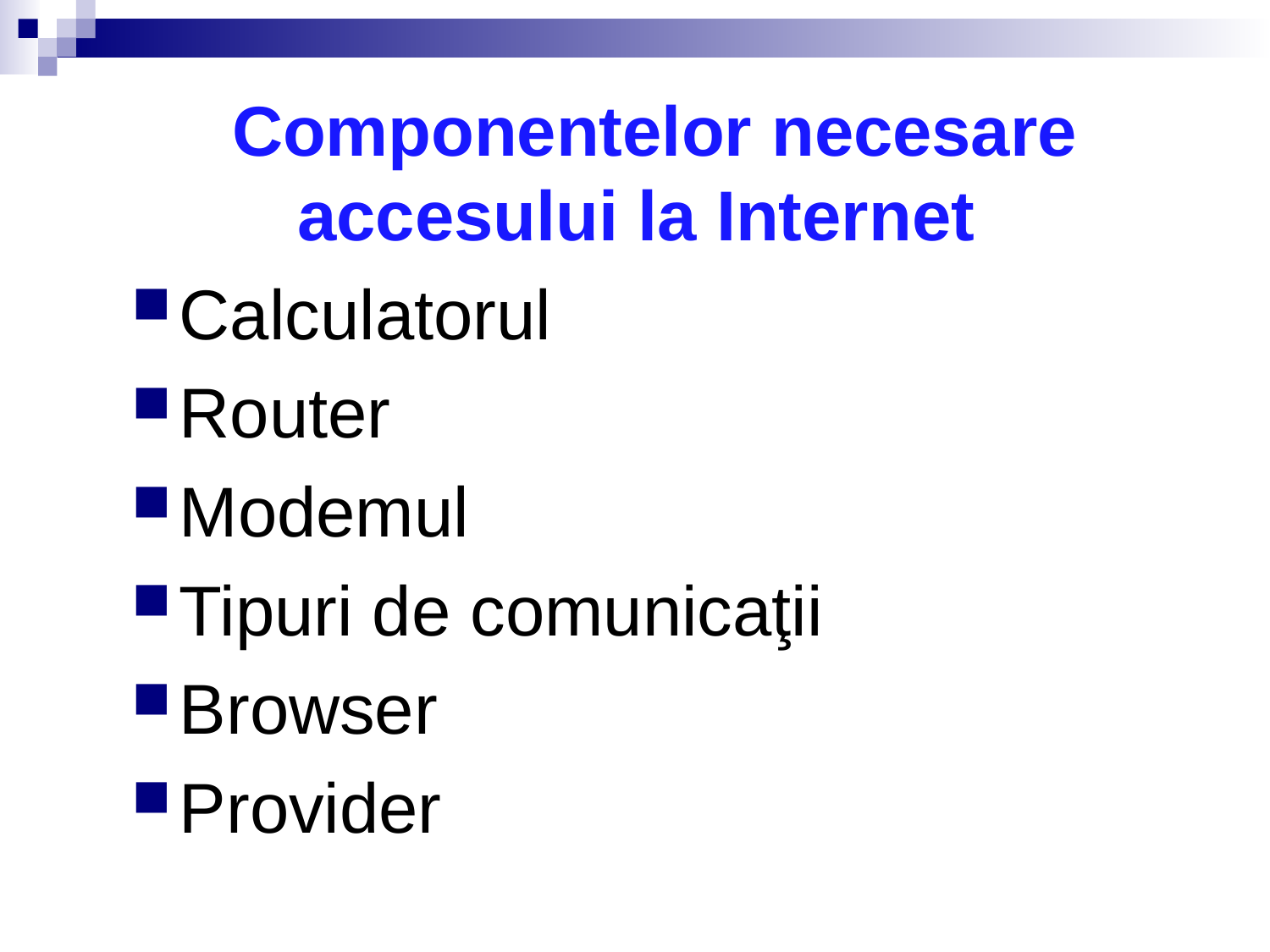

Componentelor necesare accesului la Internet
Calculatorul
Router
Modemul
Tipuri de comunicaţii
Browser
Provider